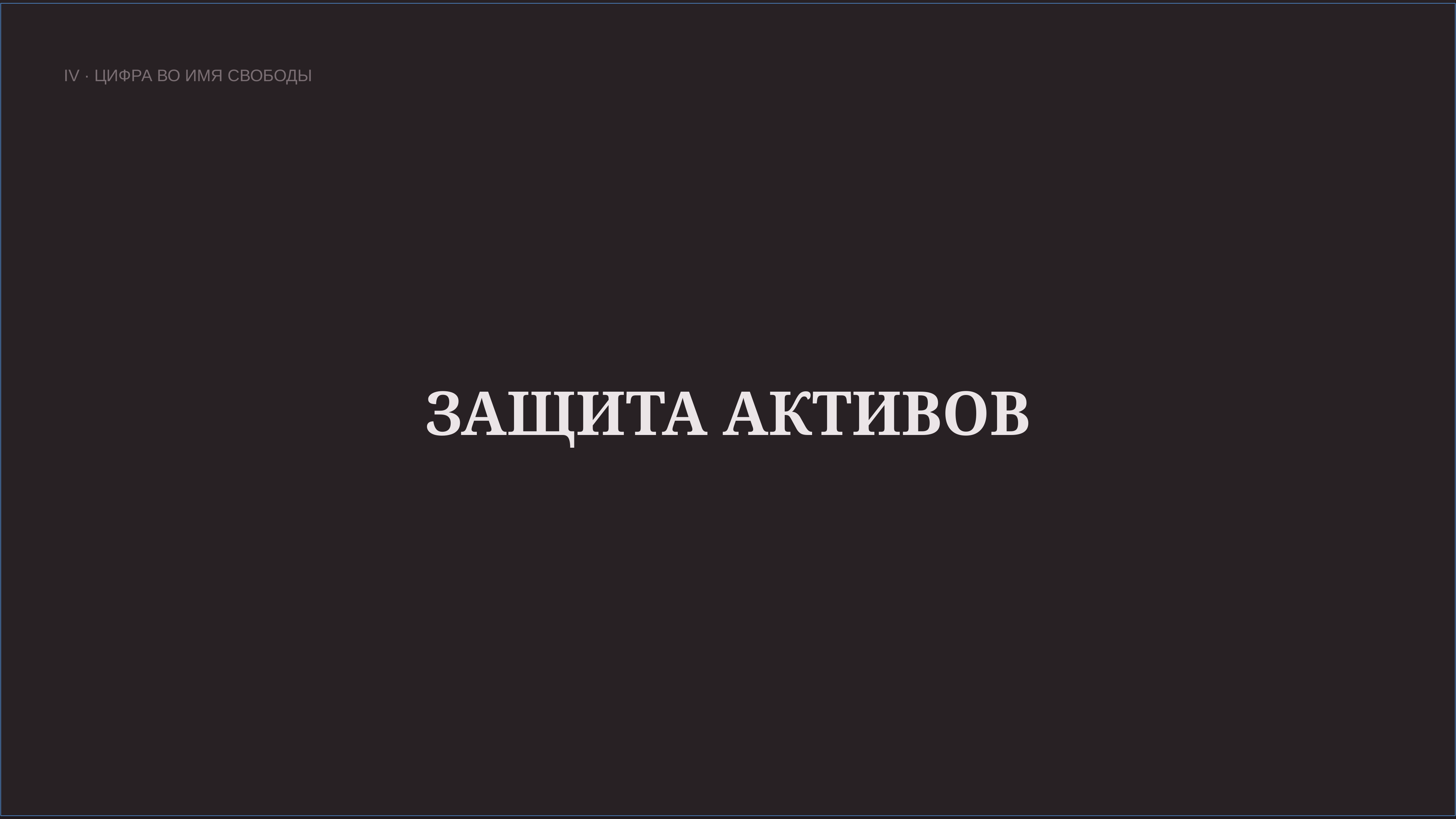

IV · ЦИФРА ВО ИМЯ СВОБОДЫ
ЗАЩИТА АКТИВОВ